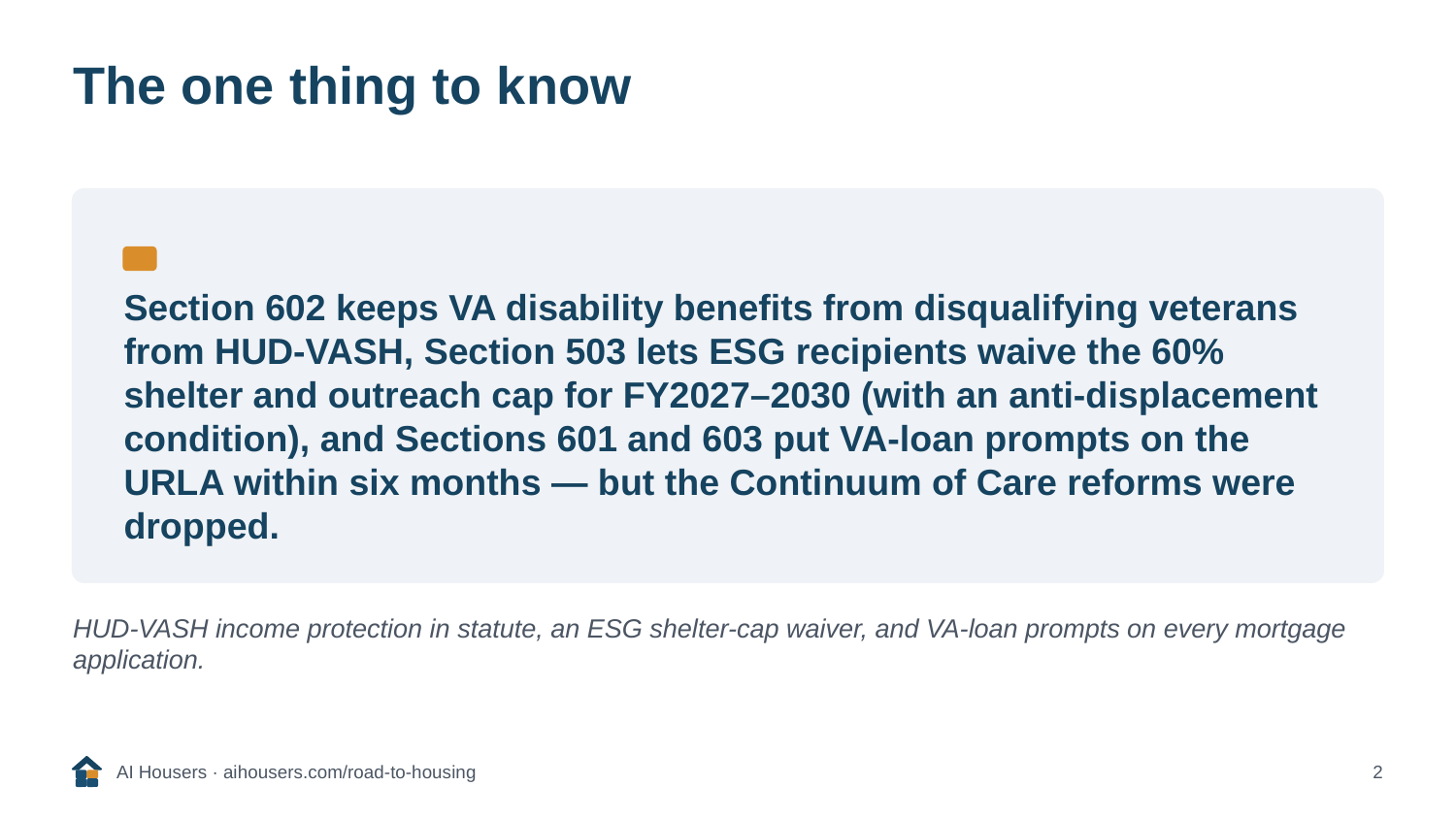

The one thing to know

Section 602 keeps VA disability benefits from disqualifying veterans from HUD-VASH, Section 503 lets ESG recipients waive the 60% shelter and outreach cap for FY2027–2030 (with an anti-displacement condition), and Sections 601 and 603 put VA-loan prompts on the URLA within six months — but the Continuum of Care reforms were dropped.
HUD-VASH income protection in statute, an ESG shelter-cap waiver, and VA-loan prompts on every mortgage application.
AI Housers · aihousers.com/road-to-housing
2